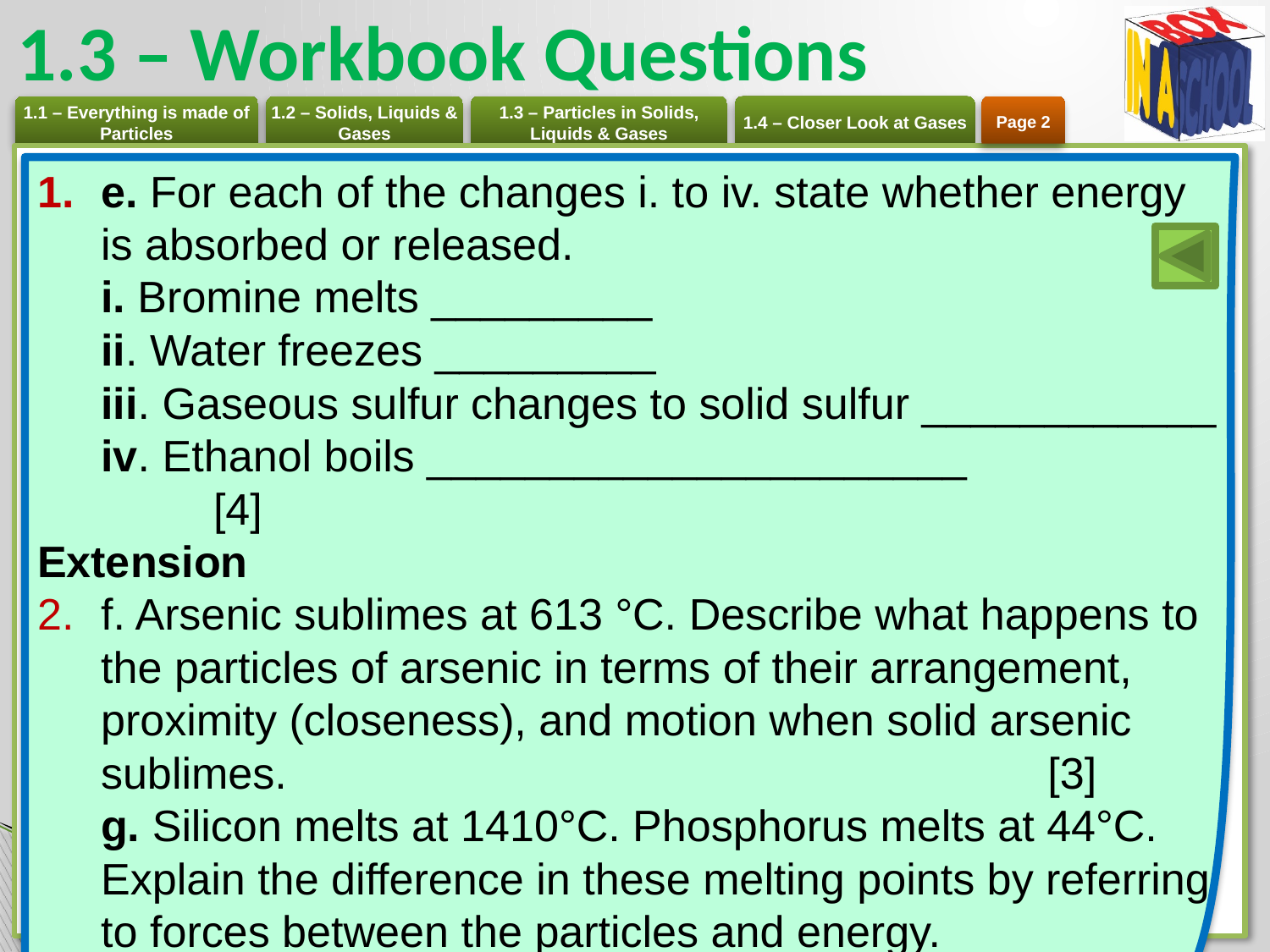

# 1.3 – Workbook Questions
Page 2
e. For each of the changes i. to iv. state whether energy is absorbed or released.
i. Bromine melts _________
ii. Water freezes _________
iii. Gaseous sulfur changes to solid sulfur ____________
iv. Ethanol boils ______________________		[4]
Extension
f. Arsenic sublimes at 613 °C. Describe what happens to the particles of arsenic in terms of their arrangement, proximity (closeness), and motion when solid arsenic sublimes. 						[3]
g. Silicon melts at 1410°C. Phosphorus melts at 44°C. Explain the difference in these melting points by referring to forces between the particles and energy. 	            [4]